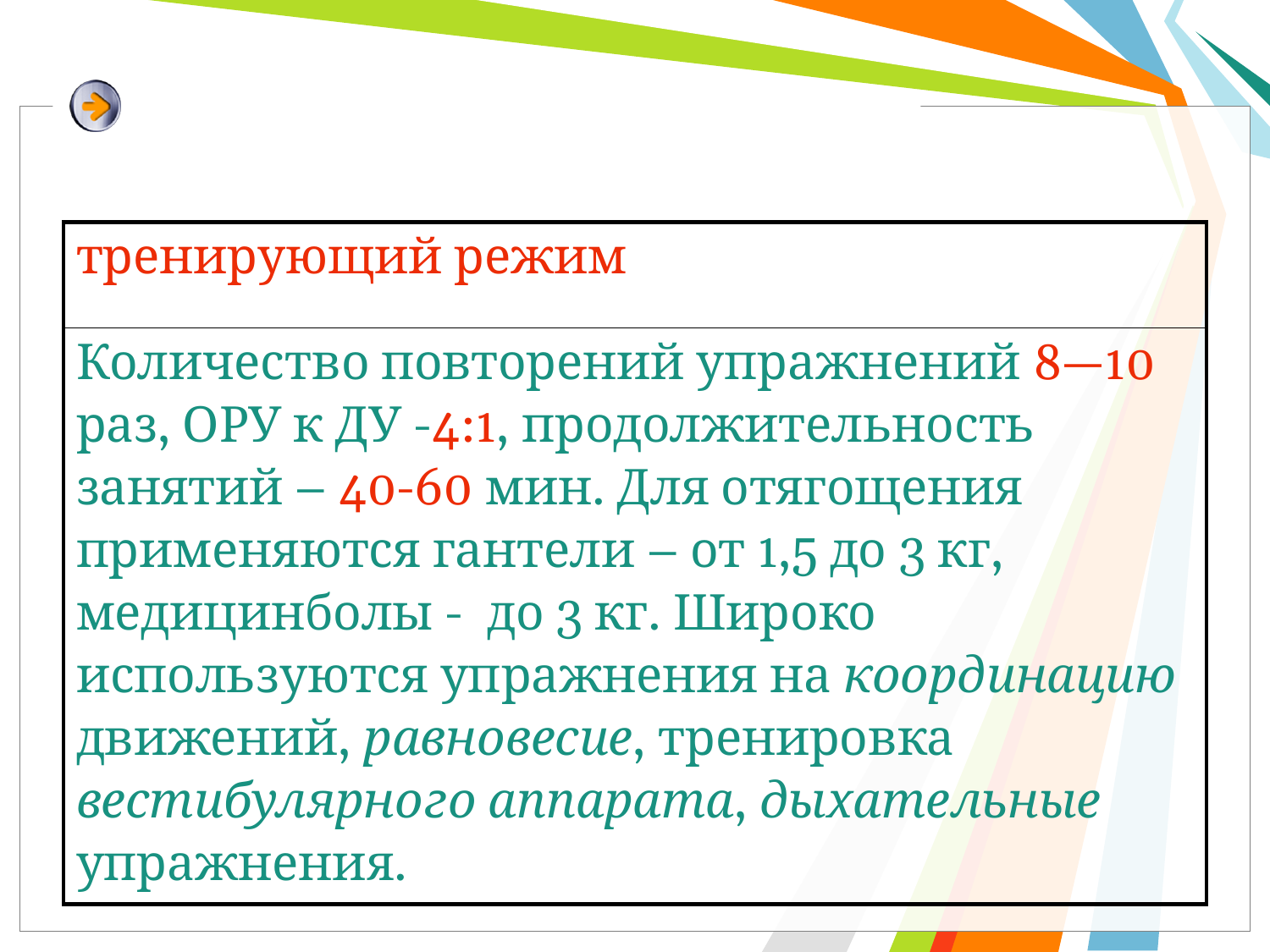

#
| тренирующий режим |
| --- |
| Количество повторений упражнений 8—10 раз, ОРУ к ДУ -4:1, продолжительность занятий – 40-60 мин. Для отягощения применяются гантели – от 1,5 до 3 кг, медицинболы - до 3 кг. Широко используются упражнения на координацию движений, равновесие, тренировка вестибулярного аппарата, дыхательные упражнения. |